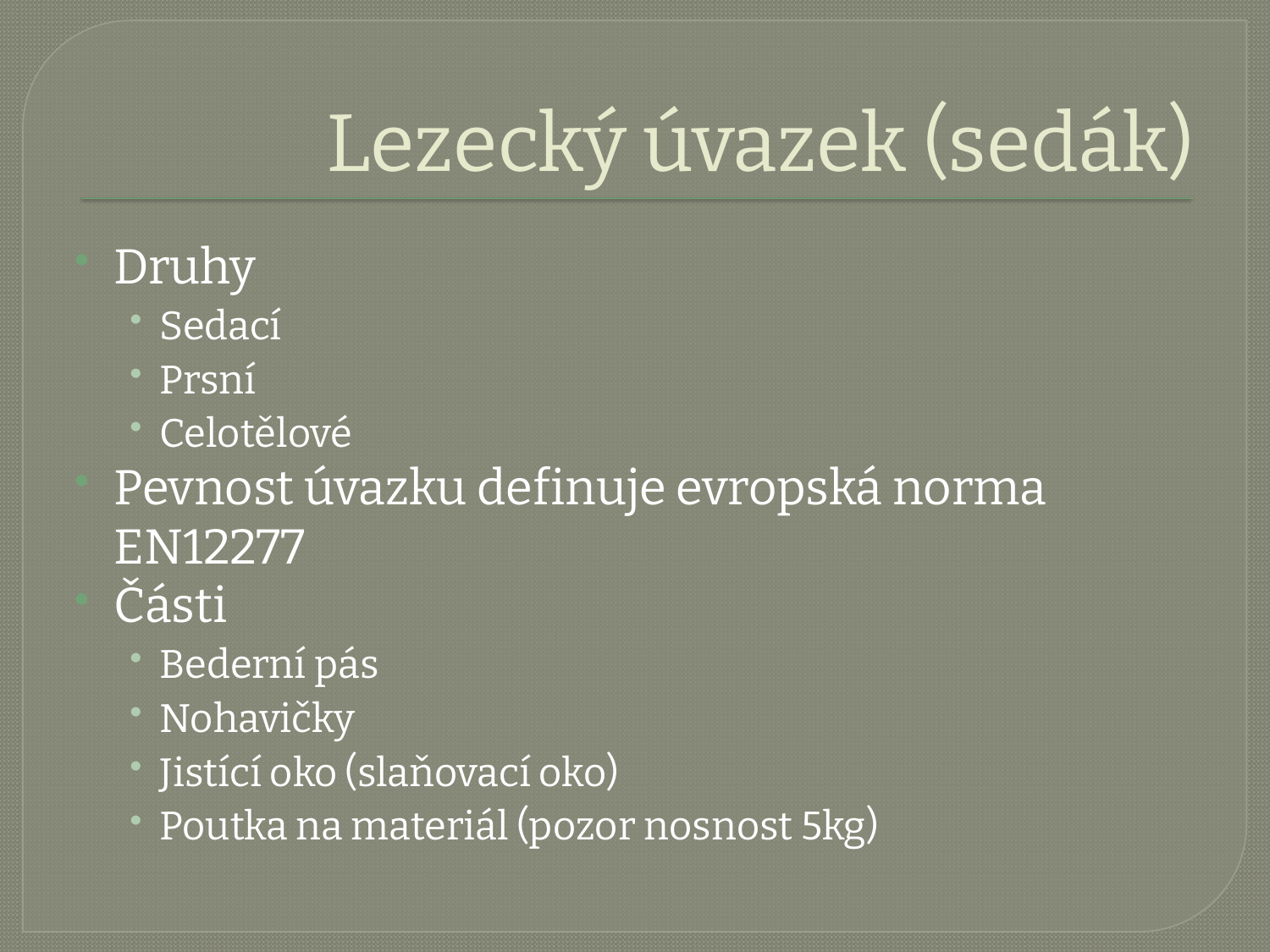

# Lezecký úvazek (sedák)
Druhy
Sedací
Prsní
Celotělové
Pevnost úvazku definuje evropská norma EN12277
Části
Bederní pás
Nohavičky
Jistící oko (slaňovací oko)
Poutka na materiál (pozor nosnost 5kg)